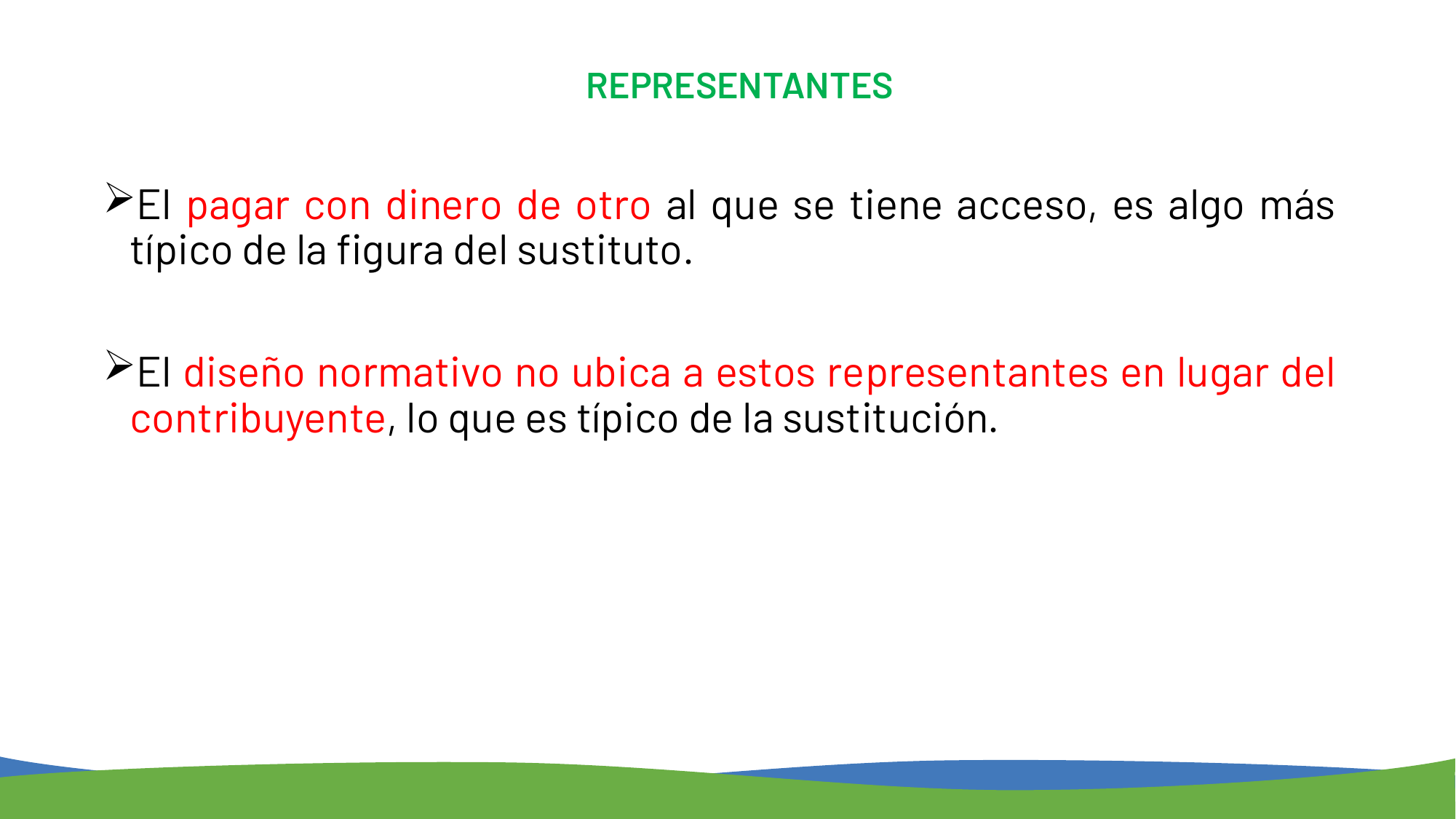

REPRESENTANTES
El pagar con dinero de otro al que se tiene acceso, es algo más típico de la figura del sustituto.

El diseño normativo no ubica a estos representantes en lugar del contribuyente, lo que es típico de la sustitución.